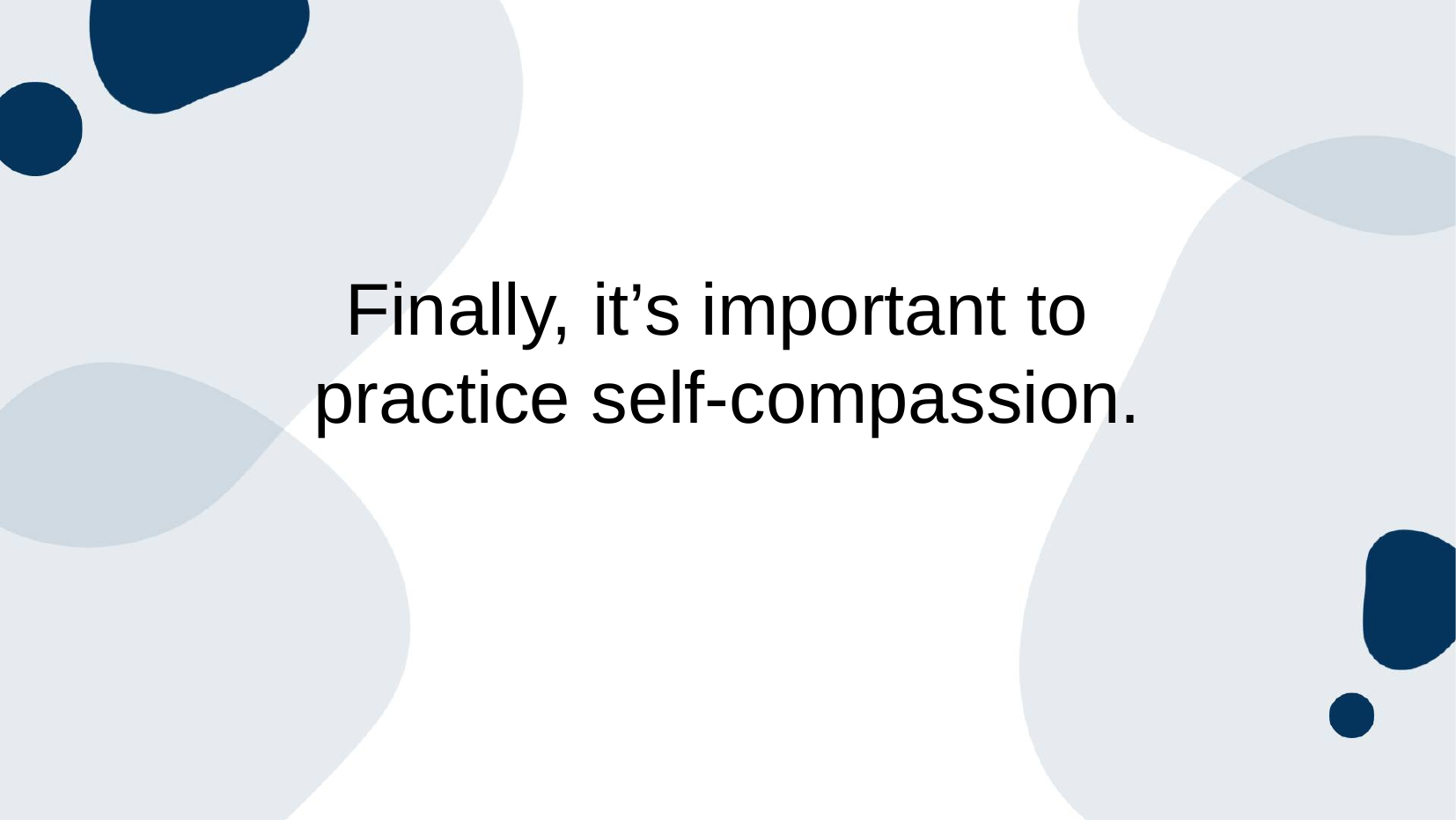

# Finally, it’s important to
practice self-compassion.